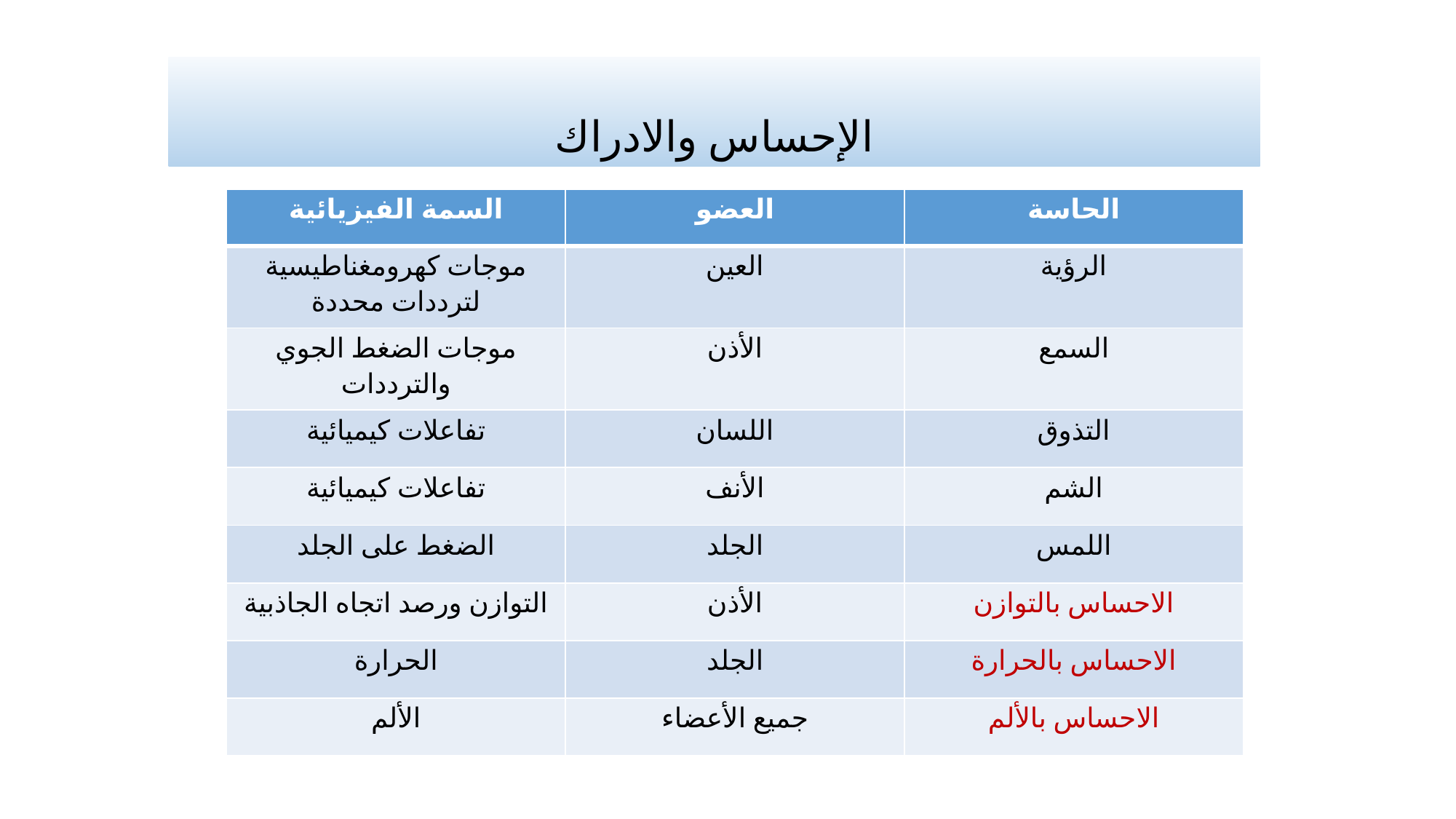

# الإحساس والادراك
| السمة الفيزيائية | العضو | الحاسة |
| --- | --- | --- |
| موجات كهرومغناطيسية لترددات محددة | العين | الرؤية |
| موجات الضغط الجوي والترددات | الأذن | السمع |
| تفاعلات كيميائية | اللسان | التذوق |
| تفاعلات كيميائية | الأنف | الشم |
| الضغط على الجلد | الجلد | اللمس |
| التوازن ورصد اتجاه الجاذبية | الأذن | الاحساس بالتوازن |
| الحرارة | الجلد | الاحساس بالحرارة |
| الألم | جميع الأعضاء | الاحساس بالألم |